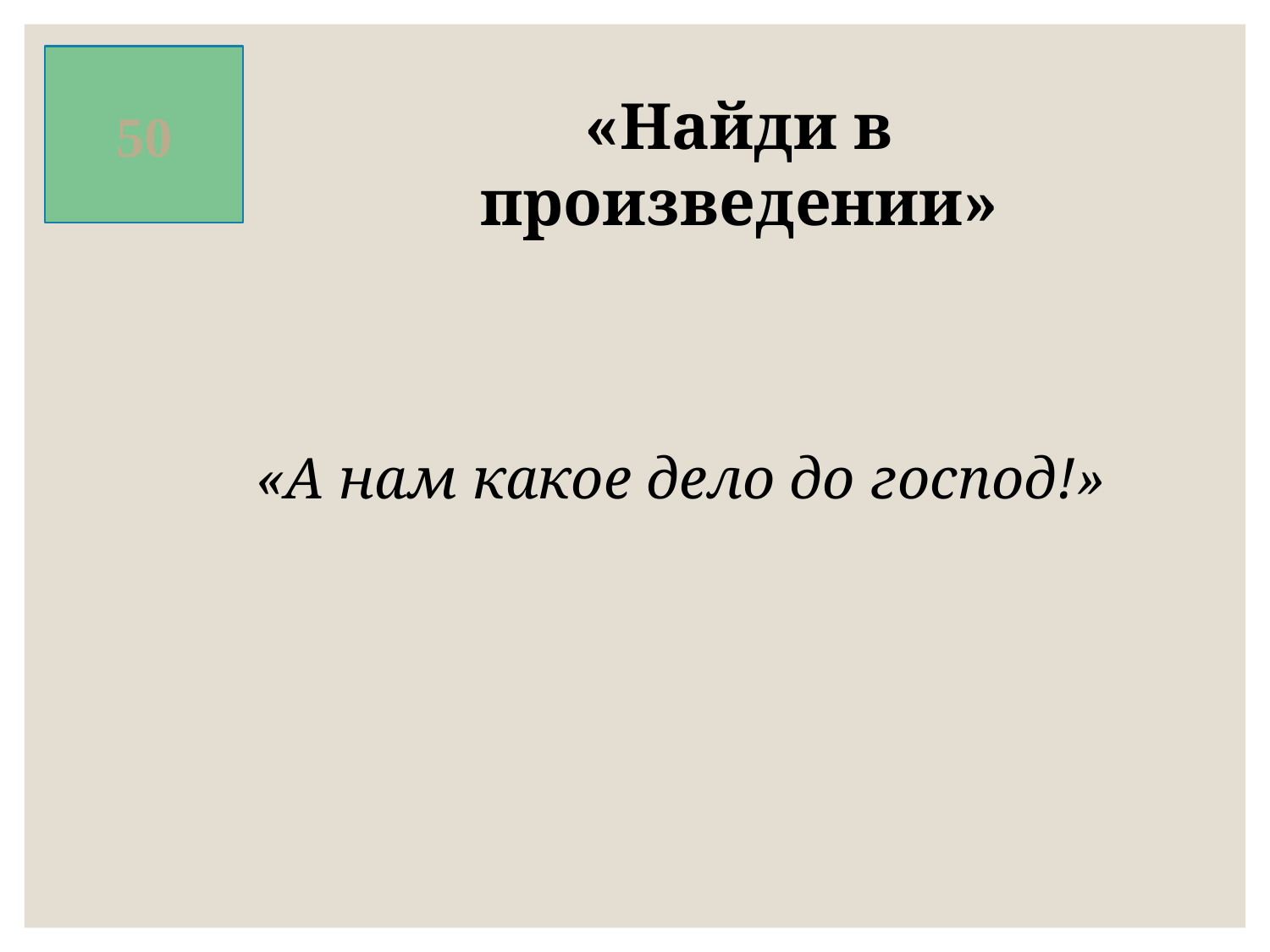

50
«Найди в произведении»
«А нам какое дело до господ!»